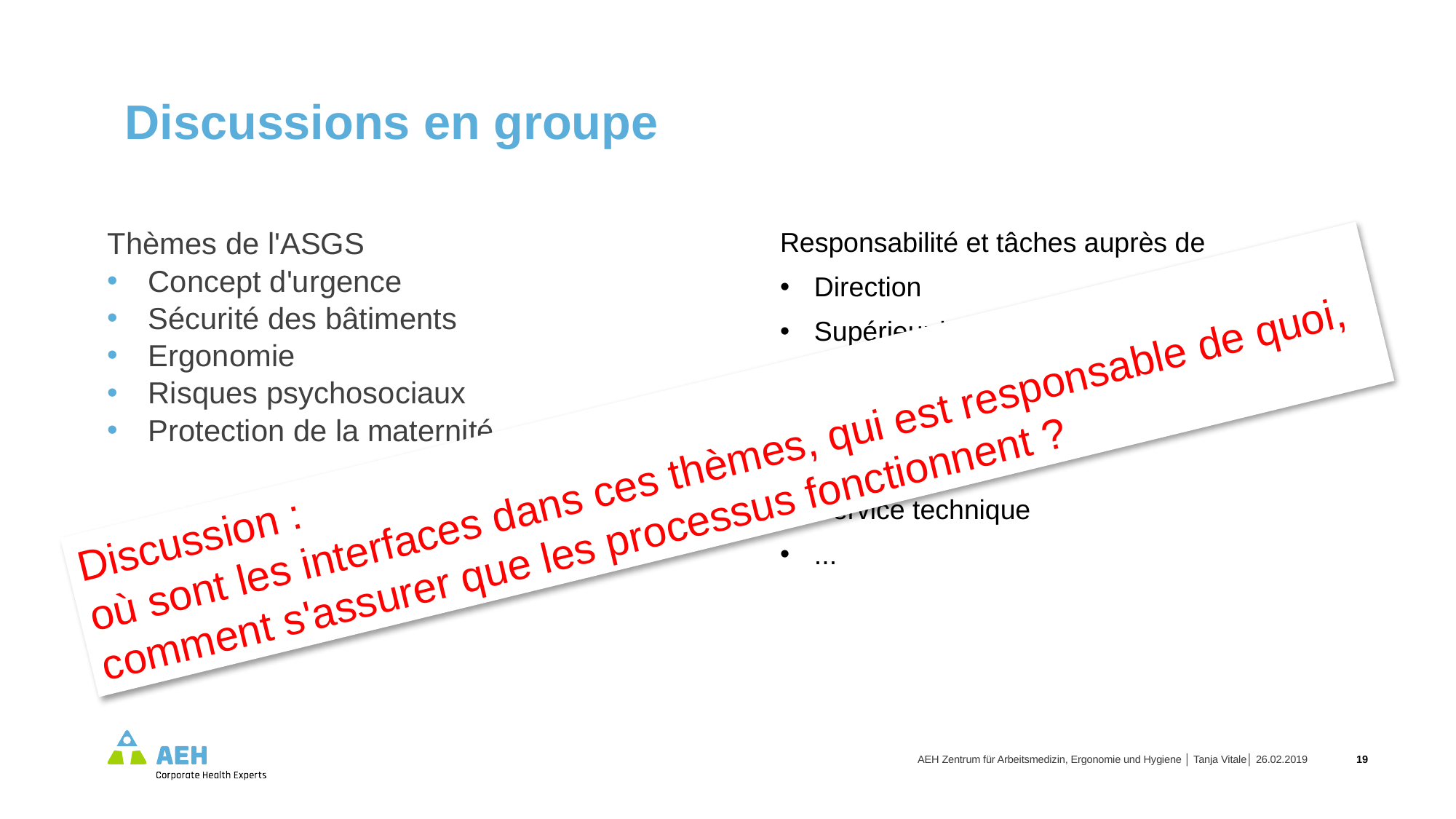

Discussions en groupe
Thèmes de l'ASGS
Concept d'urgence
Sécurité des bâtiments
Ergonomie
Risques psychosociaux
Protection de la maternité

Responsabilité et tâches auprès de
Direction
Supérieur hiérarchique
Collaborateurs
RH
CS
Service technique
...
Discussion :
où sont les interfaces dans ces thèmes, qui est responsable de quoi, comment s'assurer que les processus fonctionnent ?
AEH Zentrum für Arbeitsmedizin, Ergonomie und Hygiene │ Tanja Vitale│ 26.02.2019